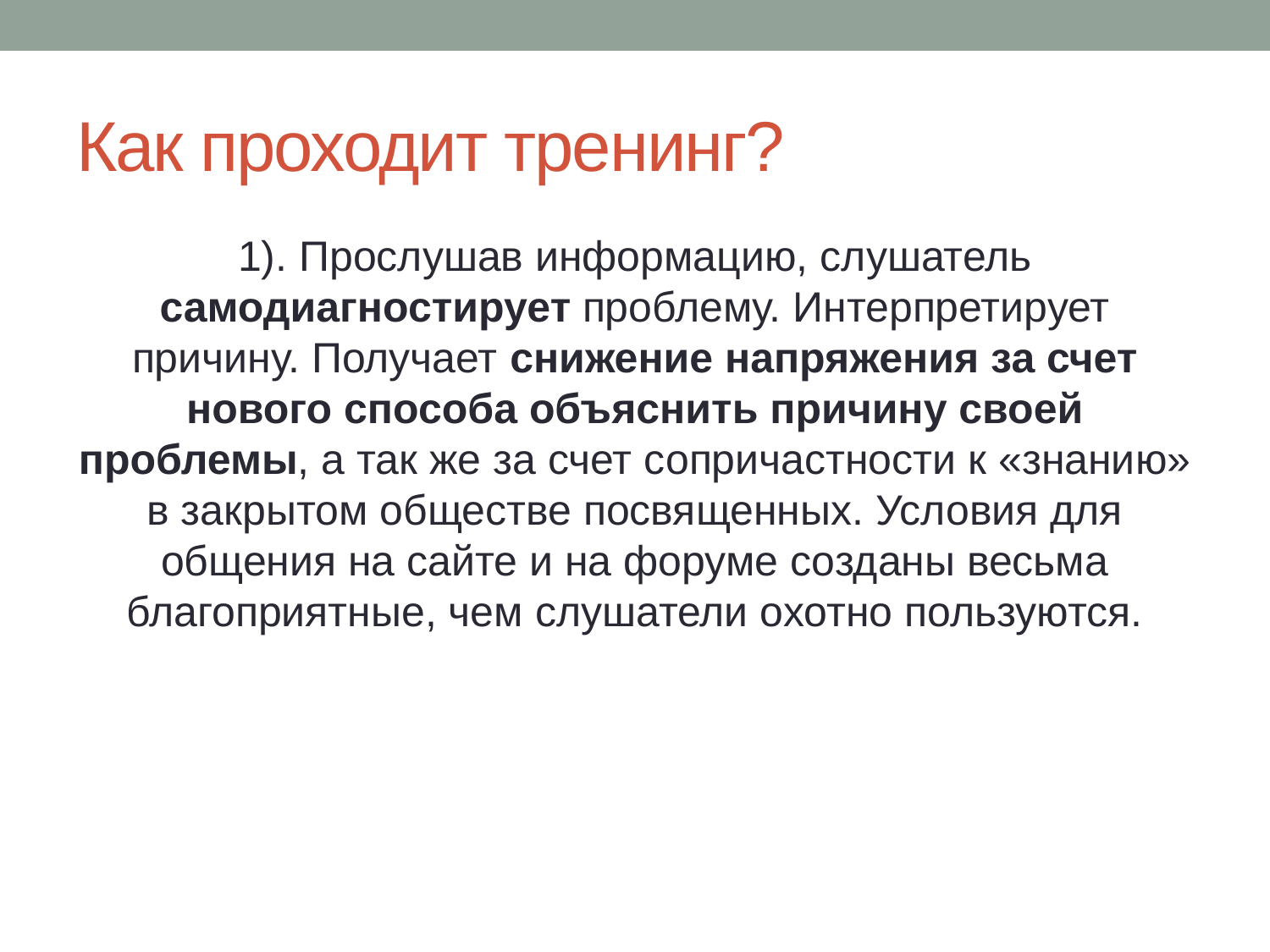

# Как проходит тренинг?
1). Прослушав информацию, слушатель самодиагностирует проблему. Интерпретирует причину. Получает снижение напряжения за счет нового способа объяснить причину своей проблемы, а так же за счет сопричастности к «знанию» в закрытом обществе посвященных. Условия для общения на сайте и на форуме созданы весьма благоприятные, чем слушатели охотно пользуются.